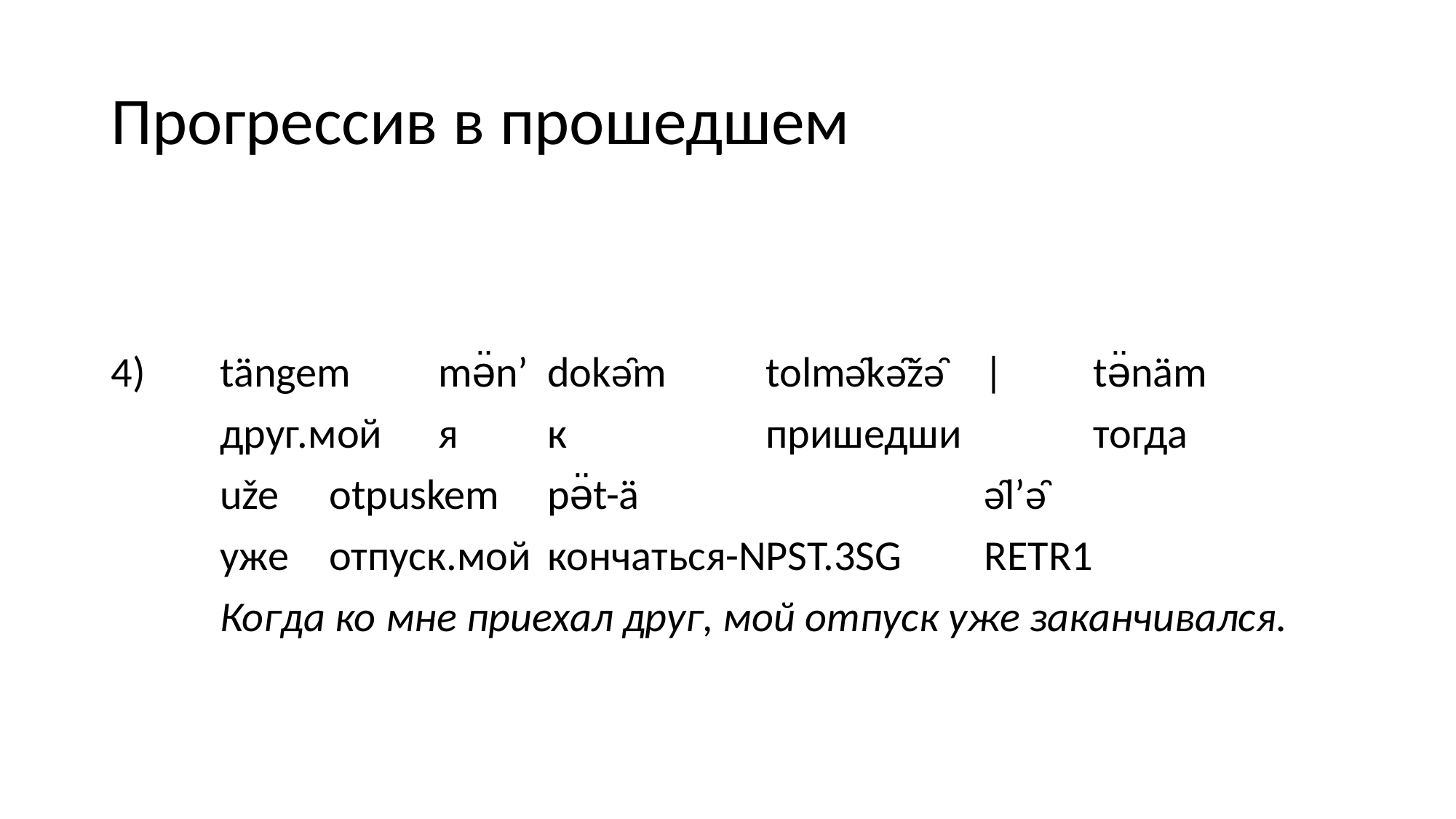

# Прогрессив в прошедшем

4)	tängem	mə̈n’ 	dokə̑m	tolmə̑kə̑žə̑	|	tə̈näm
	друг.мой	я	к		пришедши		тогда
	uže	otpuskem	pə̈t-ä				ə̑l’ə̑
	уже	отпуск.мой	кончаться-NPST.3SG	RETR1
	Когда ко мне приехал друг, мой отпуск уже заканчивался.